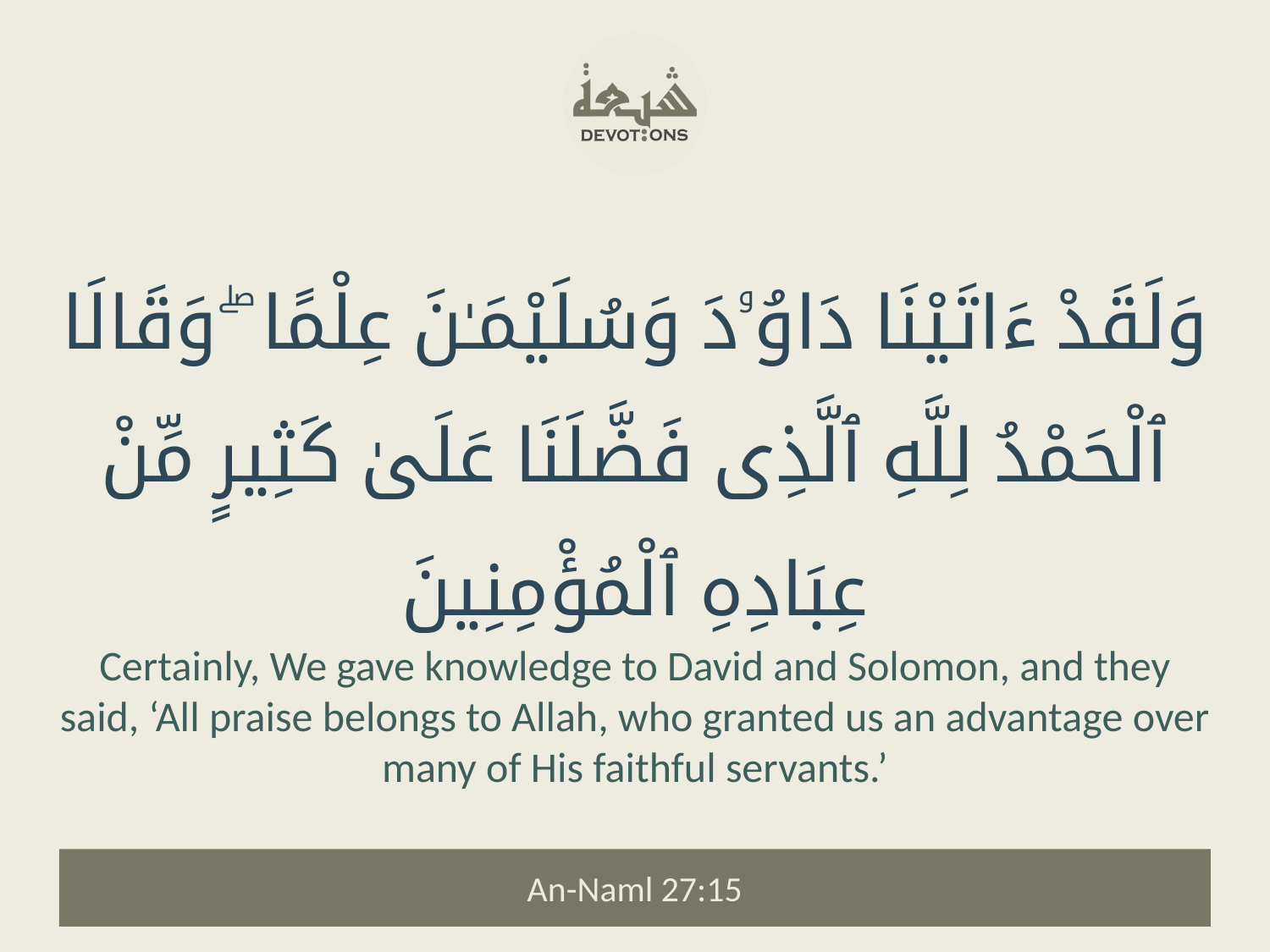

وَلَقَدْ ءَاتَيْنَا دَاوُۥدَ وَسُلَيْمَـٰنَ عِلْمًا ۖ وَقَالَا ٱلْحَمْدُ لِلَّهِ ٱلَّذِى فَضَّلَنَا عَلَىٰ كَثِيرٍ مِّنْ عِبَادِهِ ٱلْمُؤْمِنِينَ
Certainly, We gave knowledge to David and Solomon, and they said, ‘All praise belongs to Allah, who granted us an advantage over many of His faithful servants.’
An-Naml 27:15